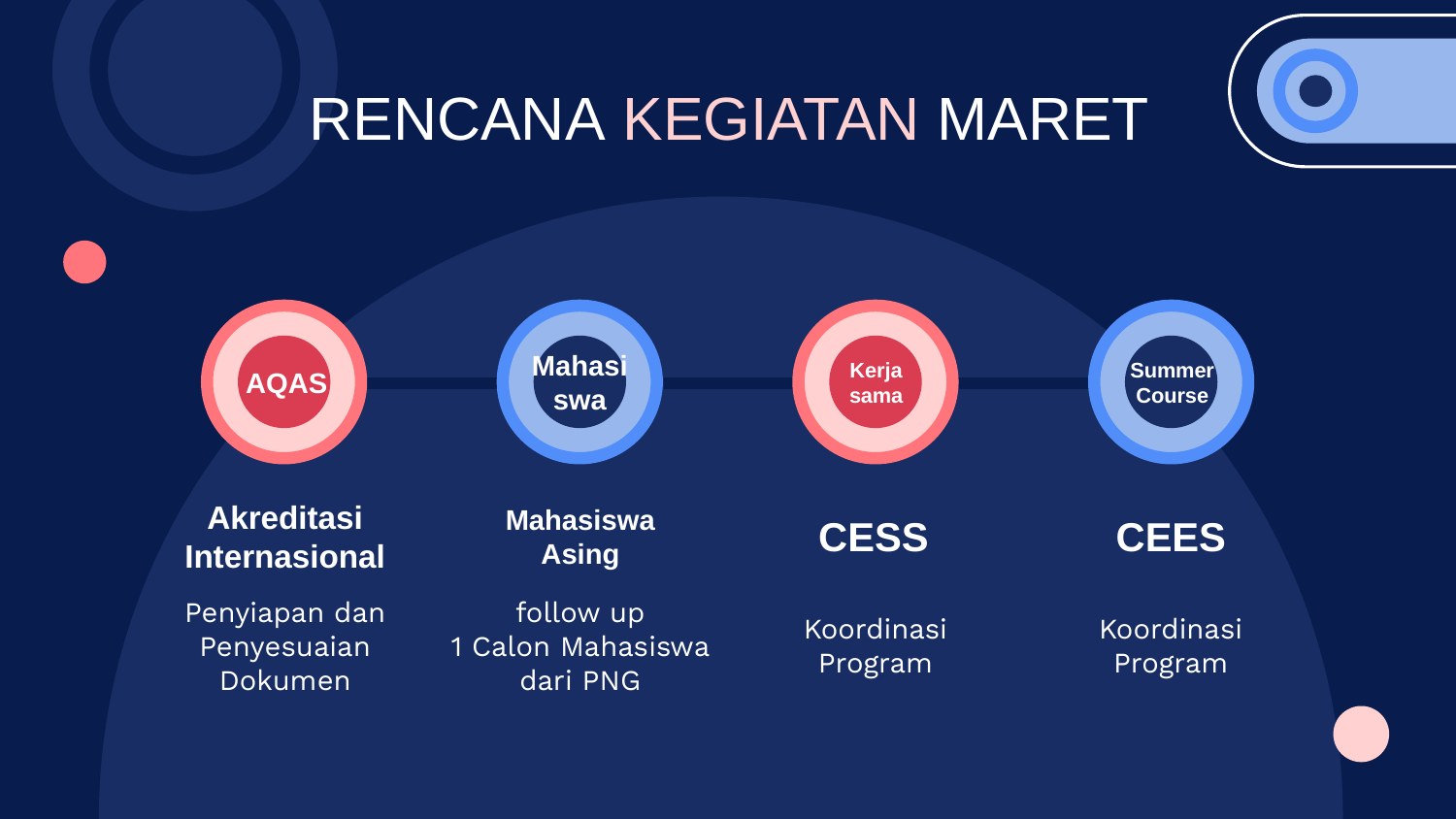

# RENCANA KEGIATAN MARET

AQAS
Mahasiswa
Kerja
sama
Summer
Course
Akreditasi Internasional
Mahasiswa Asing
CESS
CEES
Penyiapan dan Penyesuaian Dokumen
follow up
1 Calon Mahasiswa dari PNG
Koordinasi Program
Koordinasi Program